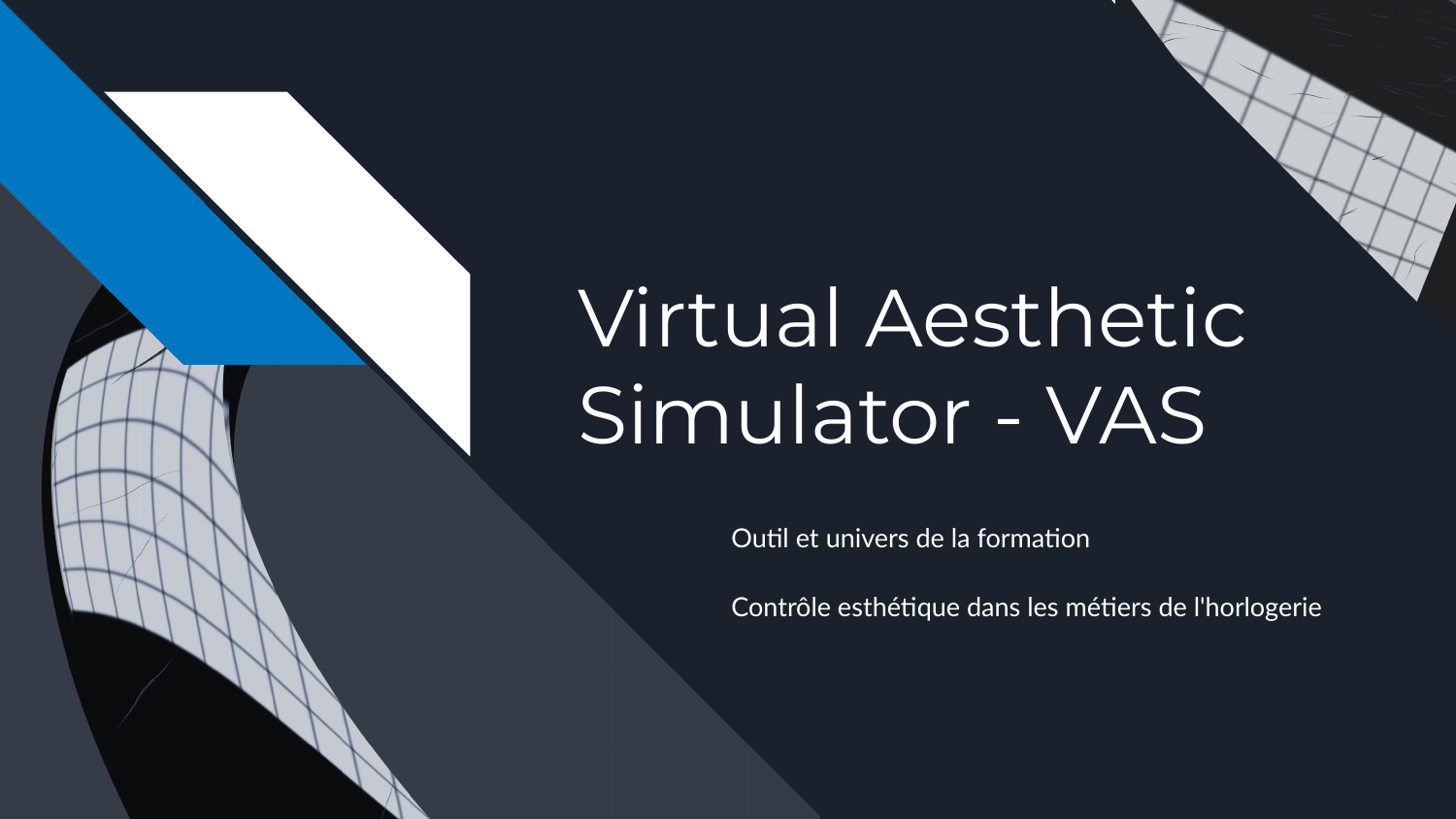

# Virtual Aesthetic Simulator - VAS
Outil et univers de la formation
Contrôle esthétique dans les métiers de l'horlogerie